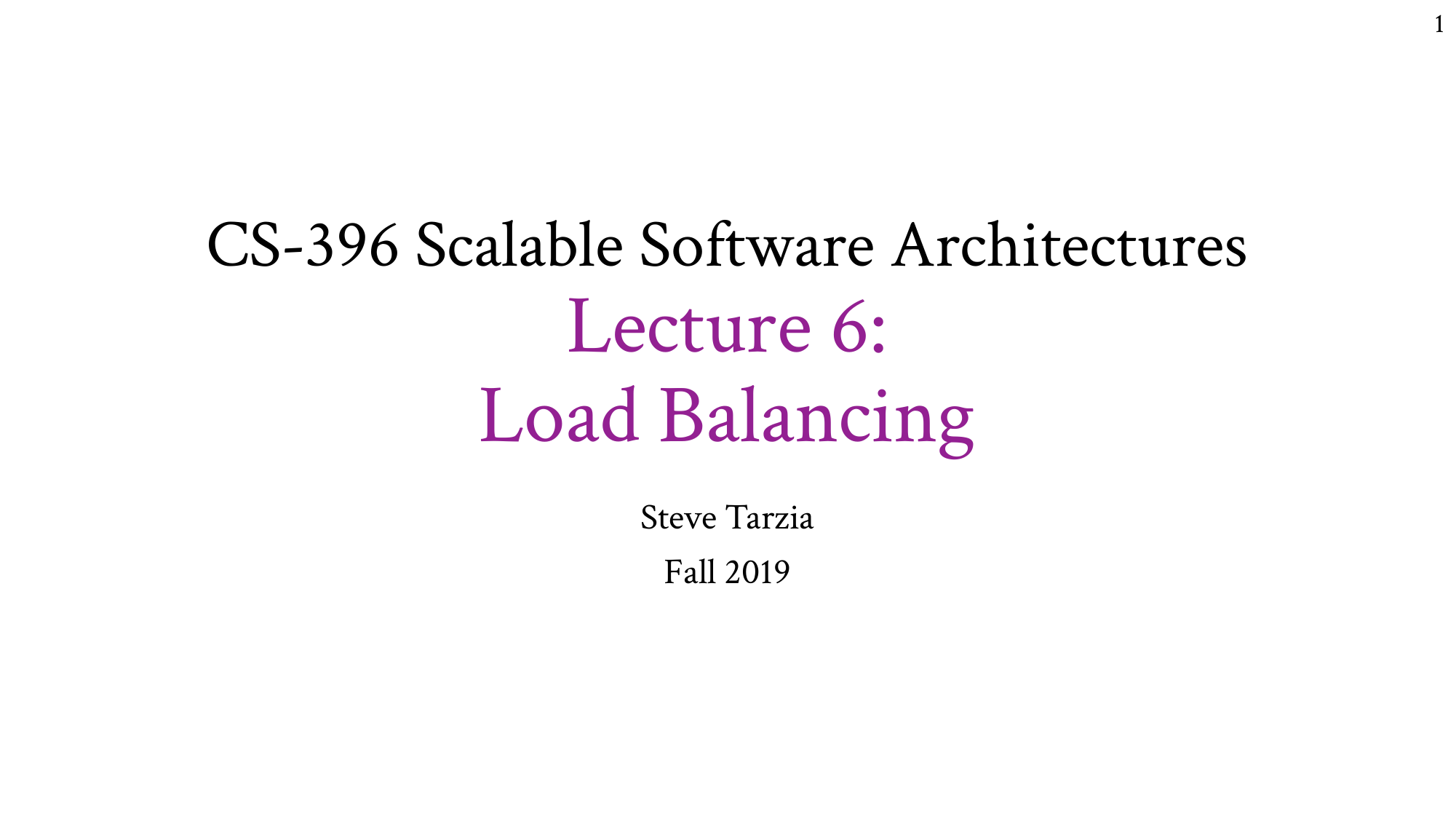

1
# CS-396 Scalable Software Architectures Lecture 6: Load Balancing

Steve Tarzia
Fall 2019